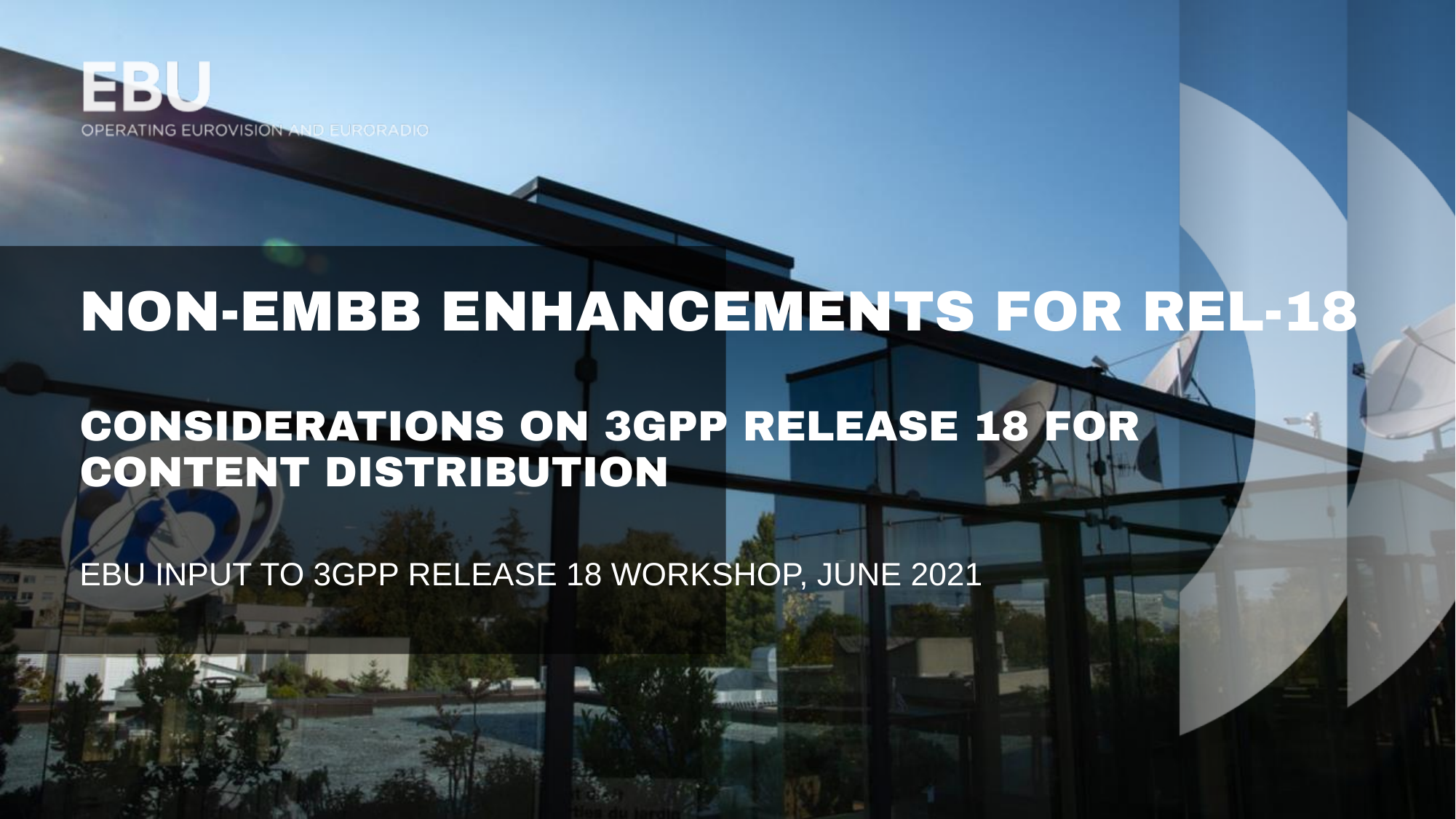

# Non-eMBB enhancements for Rel-18 Considerations on 3GPP Release 18 for Content Distribution
EBU input to 3GPP Release 18 Workshop, June 2021